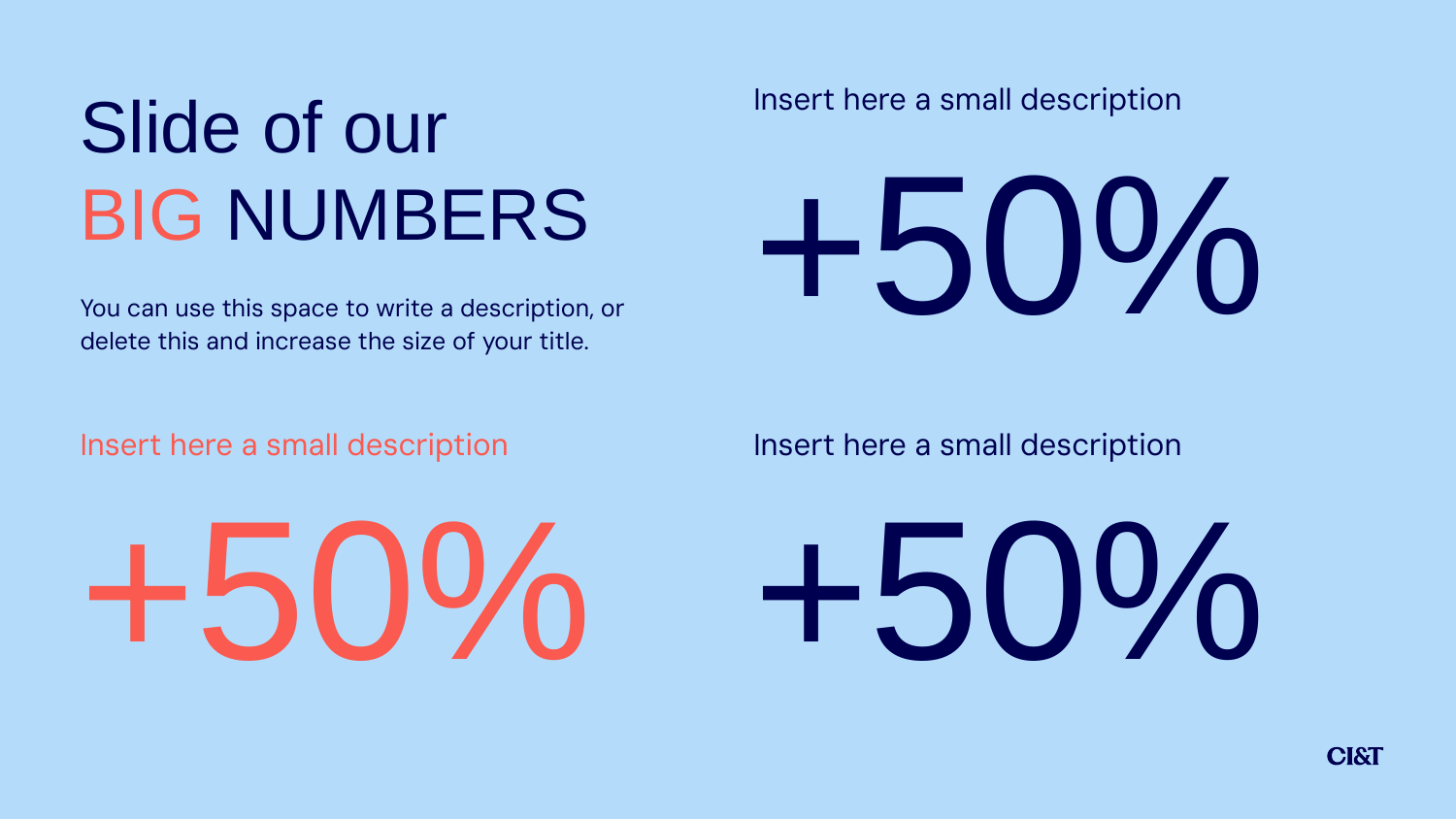

Slide of our
BIG NUMBERS

You can use this space to write a description, or delete this and increase the size of your title.
Insert here a small description
+50%
Insert here a small description
+50%
Insert here a small description
+50%